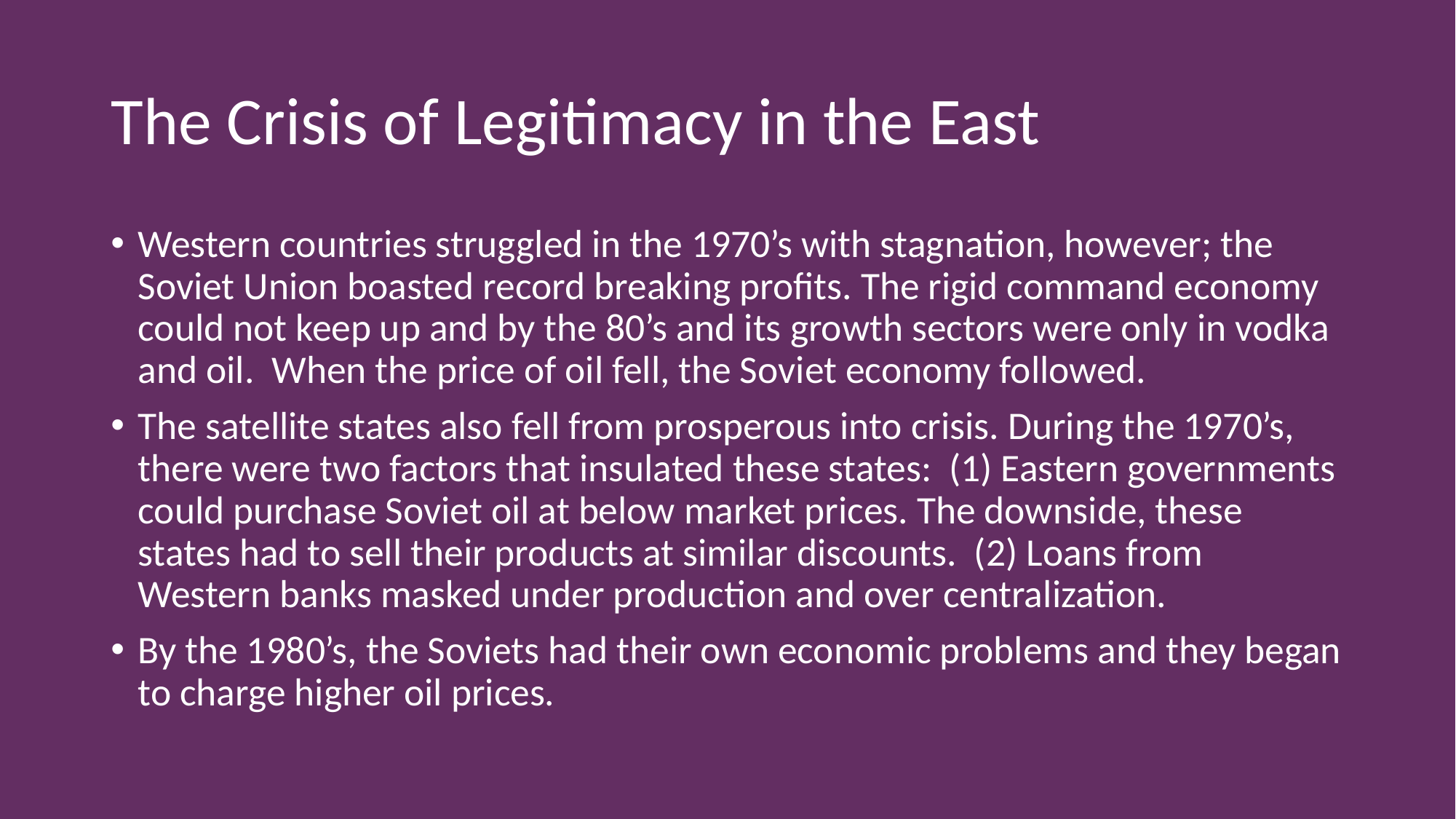

# The Crisis of Legitimacy in the East
Western countries struggled in the 1970’s with stagnation, however; the Soviet Union boasted record breaking profits. The rigid command economy could not keep up and by the 80’s and its growth sectors were only in vodka and oil.  When the price of oil fell, the Soviet economy followed.
The satellite states also fell from prosperous into crisis. During the 1970’s, there were two factors that insulated these states:  (1) Eastern governments could purchase Soviet oil at below market prices. The downside, these states had to sell their products at similar discounts.  (2) Loans from Western banks masked under production and over centralization.
By the 1980’s, the Soviets had their own economic problems and they began to charge higher oil prices.